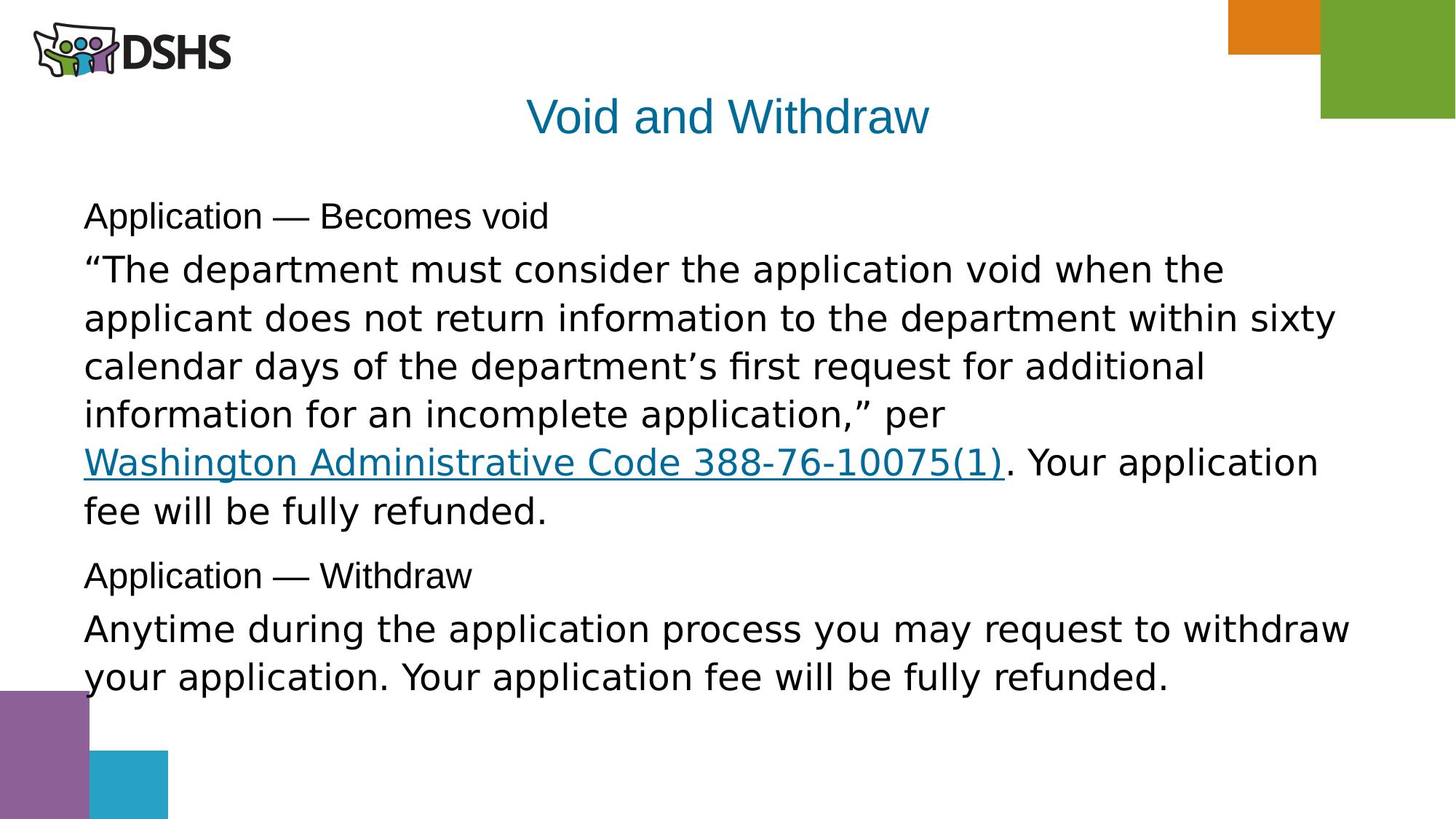

Void and Withdraw
Application — Becomes void
“The department must consider the application void when the applicant does not return information to the department within sixty calendar days of the department’s first request for additional information for an incomplete application,” per Washington Administrative Code 388-76-10075(1). Your application fee will be fully refunded.
Application — Withdraw
Anytime during the application process you may request to withdraw your application. Your application fee will be fully refunded.